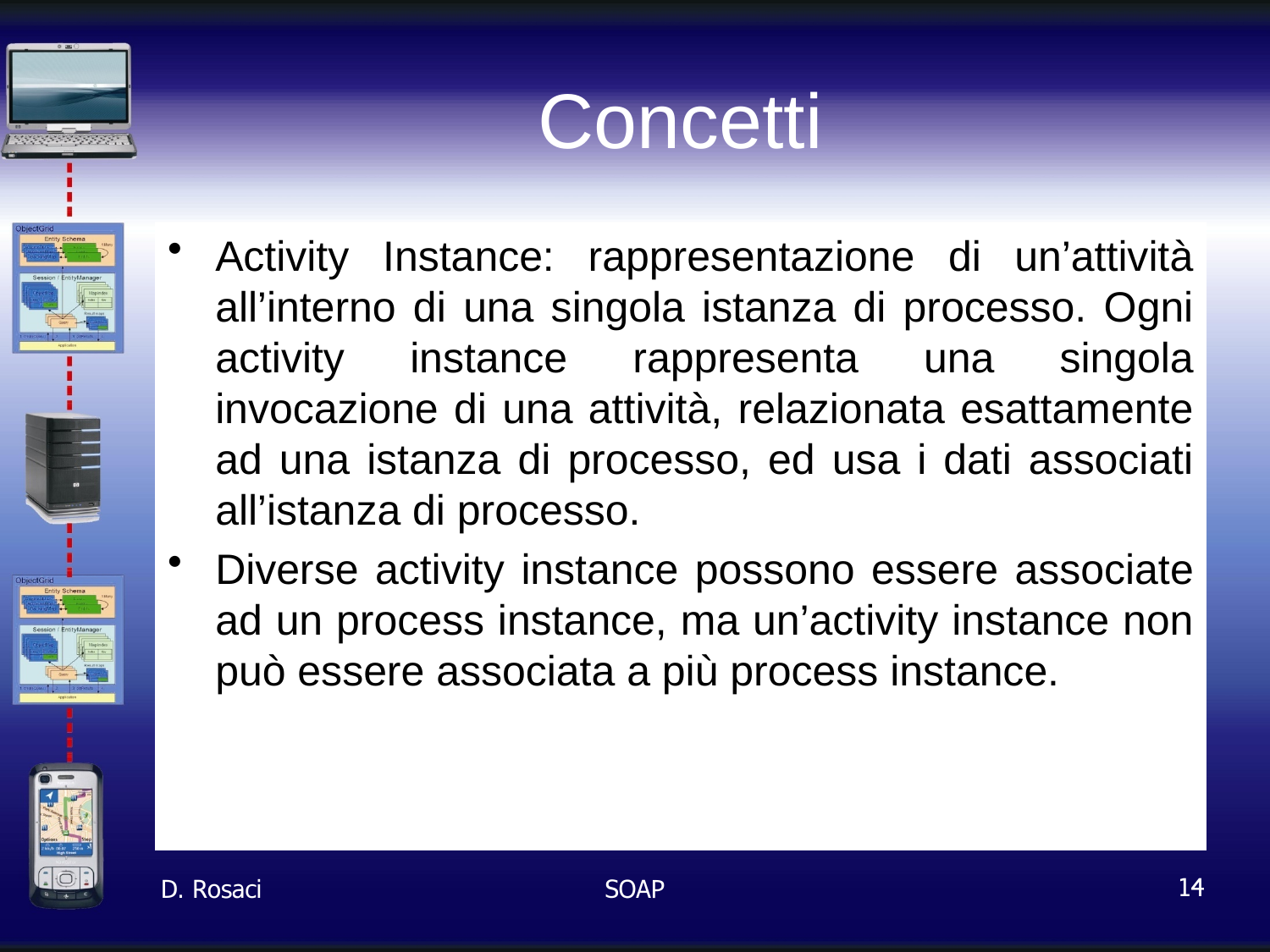

# Concetti
Activity Instance: rappresentazione di un’attività all’interno di una singola istanza di processo. Ogni activity instance rappresenta una singola invocazione di una attività, relazionata esattamente ad una istanza di processo, ed usa i dati associati all’istanza di processo.
Diverse activity instance possono essere associate ad un process instance, ma un’activity instance non può essere associata a più process instance.
D. Rosaci
SOAP